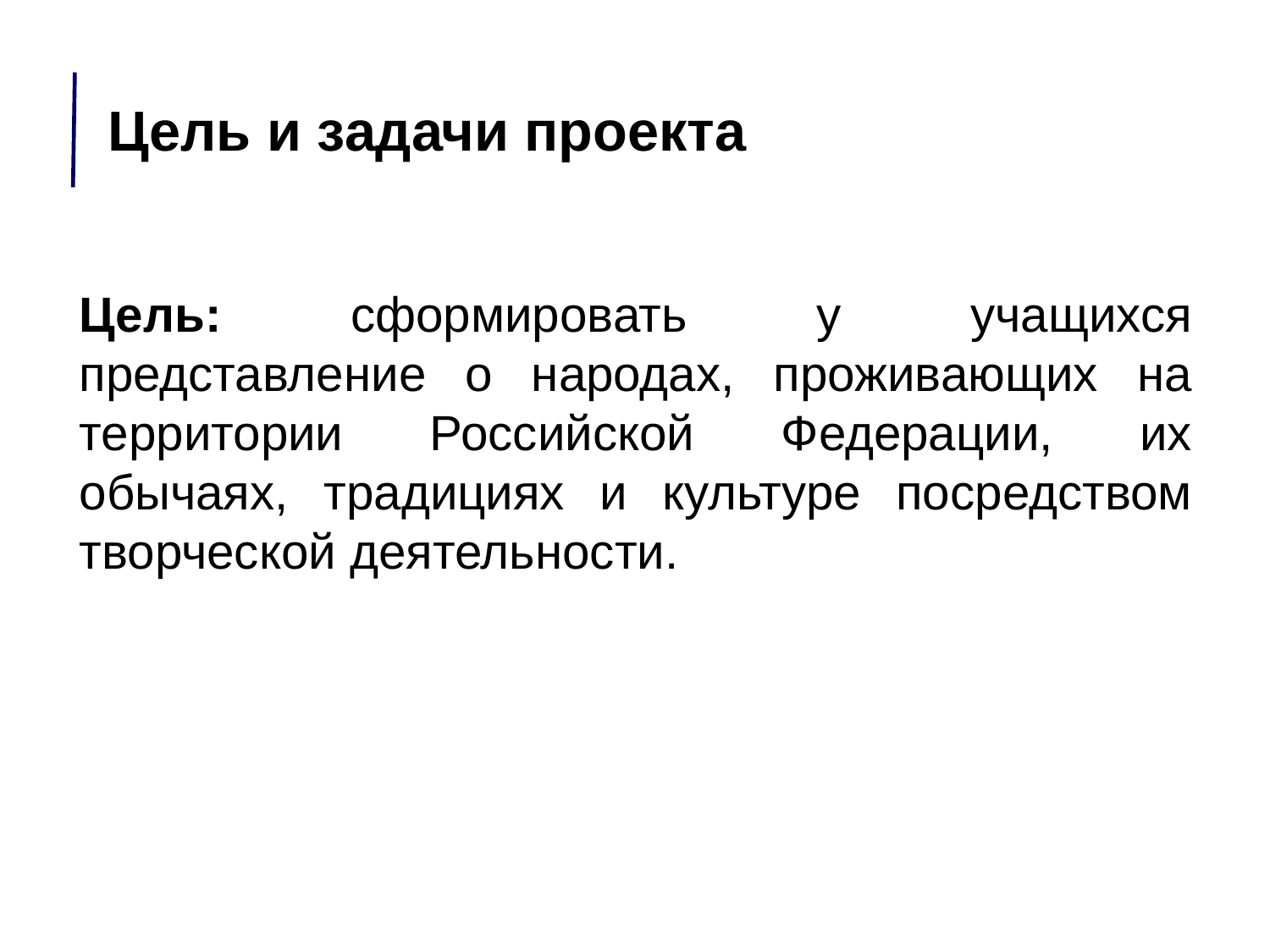

# Цель и задачи проекта
Цель: сформировать у учащихся представление о народах, проживающих на территории Российской Федерации, их обычаях, традициях и культуре посредством творческой деятельности.